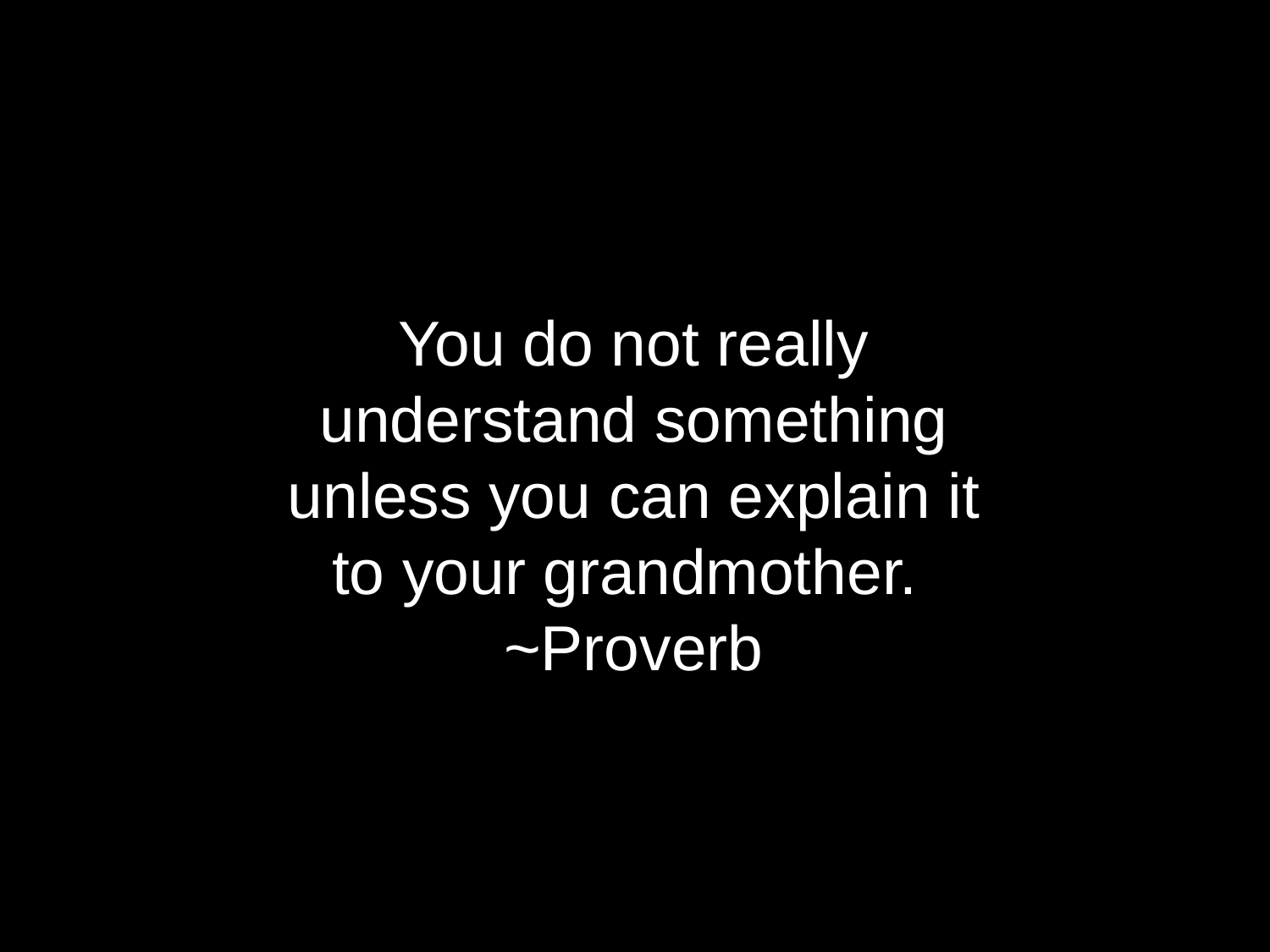

You do not really understand something unless you can explain it to your grandmother.  ~Proverb